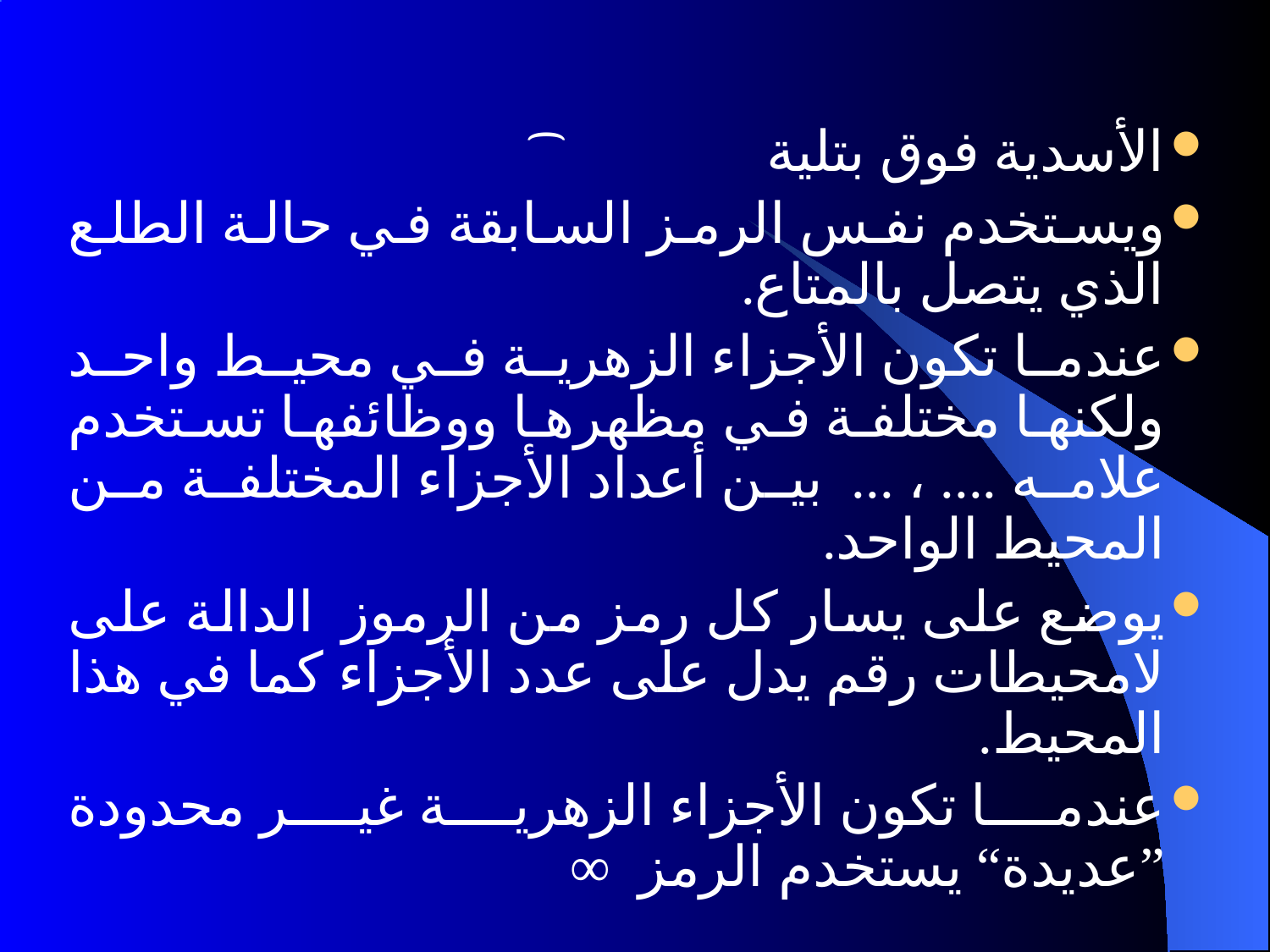

الأسدية فوق بتلية 		         ͡
ويستخدم نفس الرمز السابقة في حالة الطلع الذي يتصل بالمتاع.
عندما تكون الأجزاء الزهرية في محيط واحد ولكنها مختلفة في مظهرها ووظائفها تستخدم علامه .... ، ...  بين أعداد الأجزاء المختلفة من المحيط الواحد.
يوضع على يسار كل رمز من الرموز  الدالة على لامحيطات رقم يدل على عدد الأجزاء كما في هذا المحيط.
عندما تكون الأجزاء الزهرية غير محدودة ”عديدة“ يستخدم الرمز  ∞